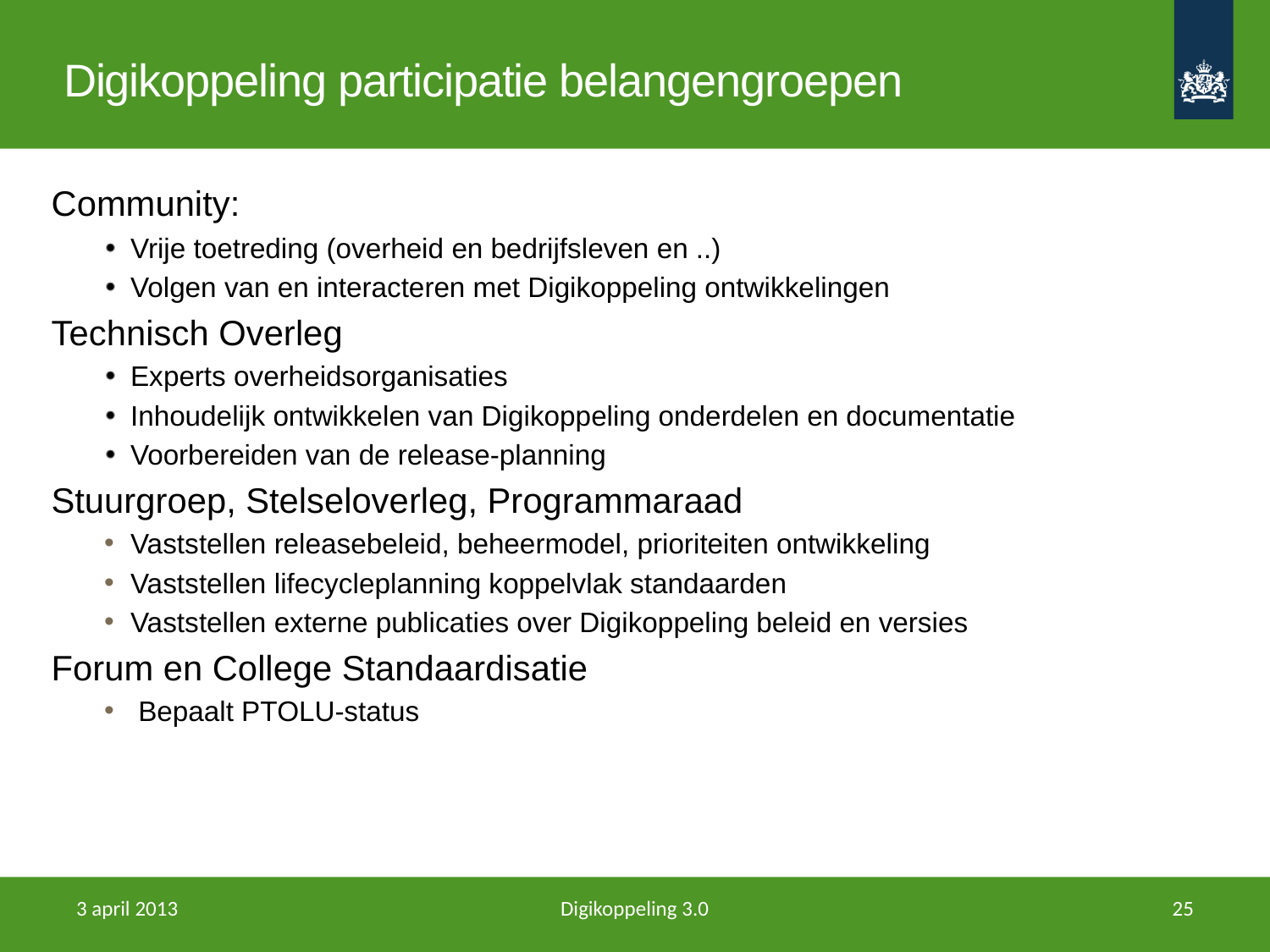

# Digikoppeling participatie belangengroepen
Community:
Vrije toetreding (overheid en bedrijfsleven en ..)
Volgen van en interacteren met Digikoppeling ontwikkelingen
Technisch Overleg
Experts overheidsorganisaties
Inhoudelijk ontwikkelen van Digikoppeling onderdelen en documentatie
Voorbereiden van de release-planning
Stuurgroep, Stelseloverleg, Programmaraad
Vaststellen releasebeleid, beheermodel, prioriteiten ontwikkeling
Vaststellen lifecycleplanning koppelvlak standaarden
Vaststellen externe publicaties over Digikoppeling beleid en versies
Forum en College Standaardisatie
 Bepaalt PTOLU-status
3 april 2013
Digikoppeling 3.0
25